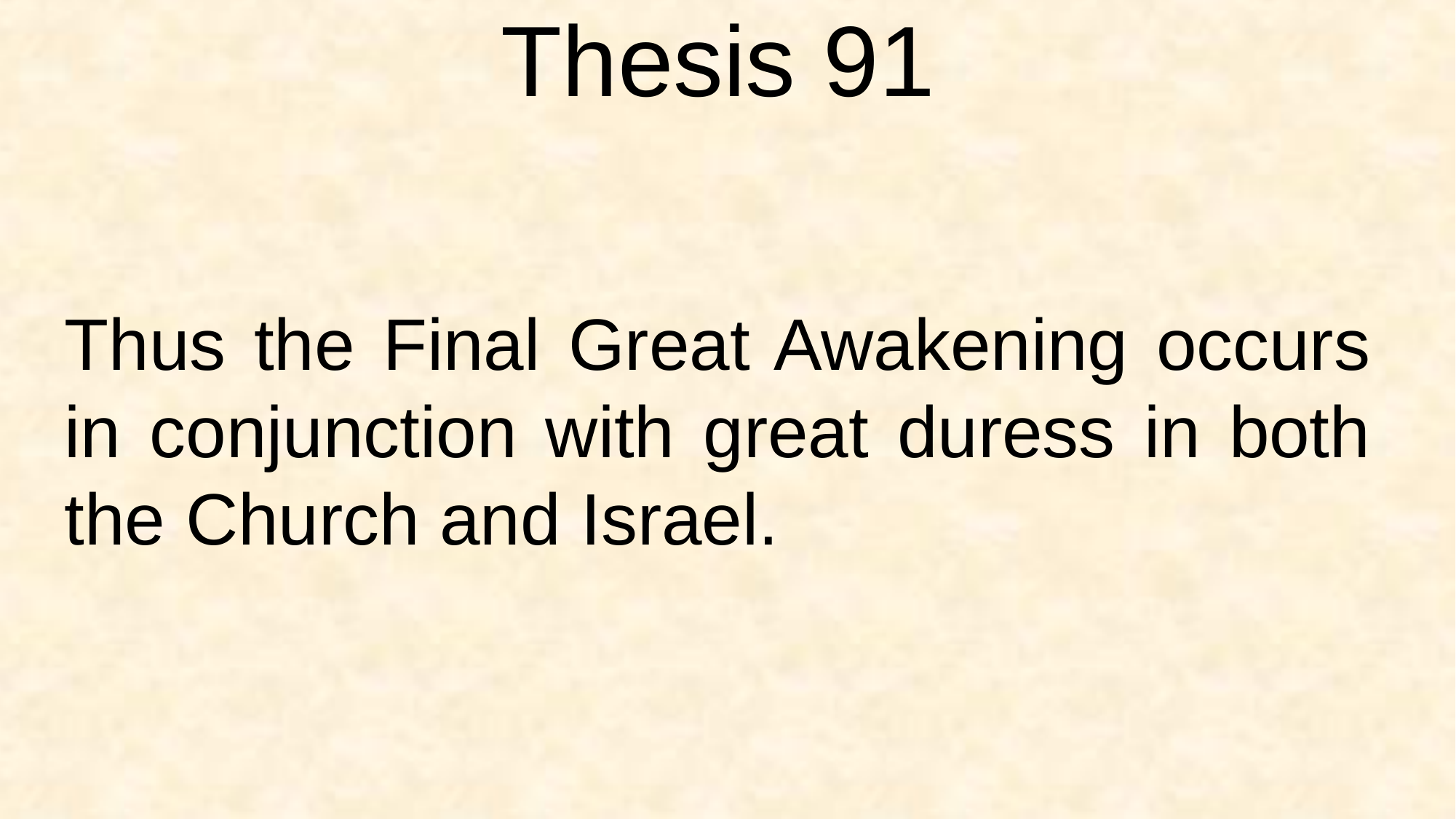

Thesis 91

Thus the Final Great Awakening occurs in conjunction with great duress in both the Church and Israel.